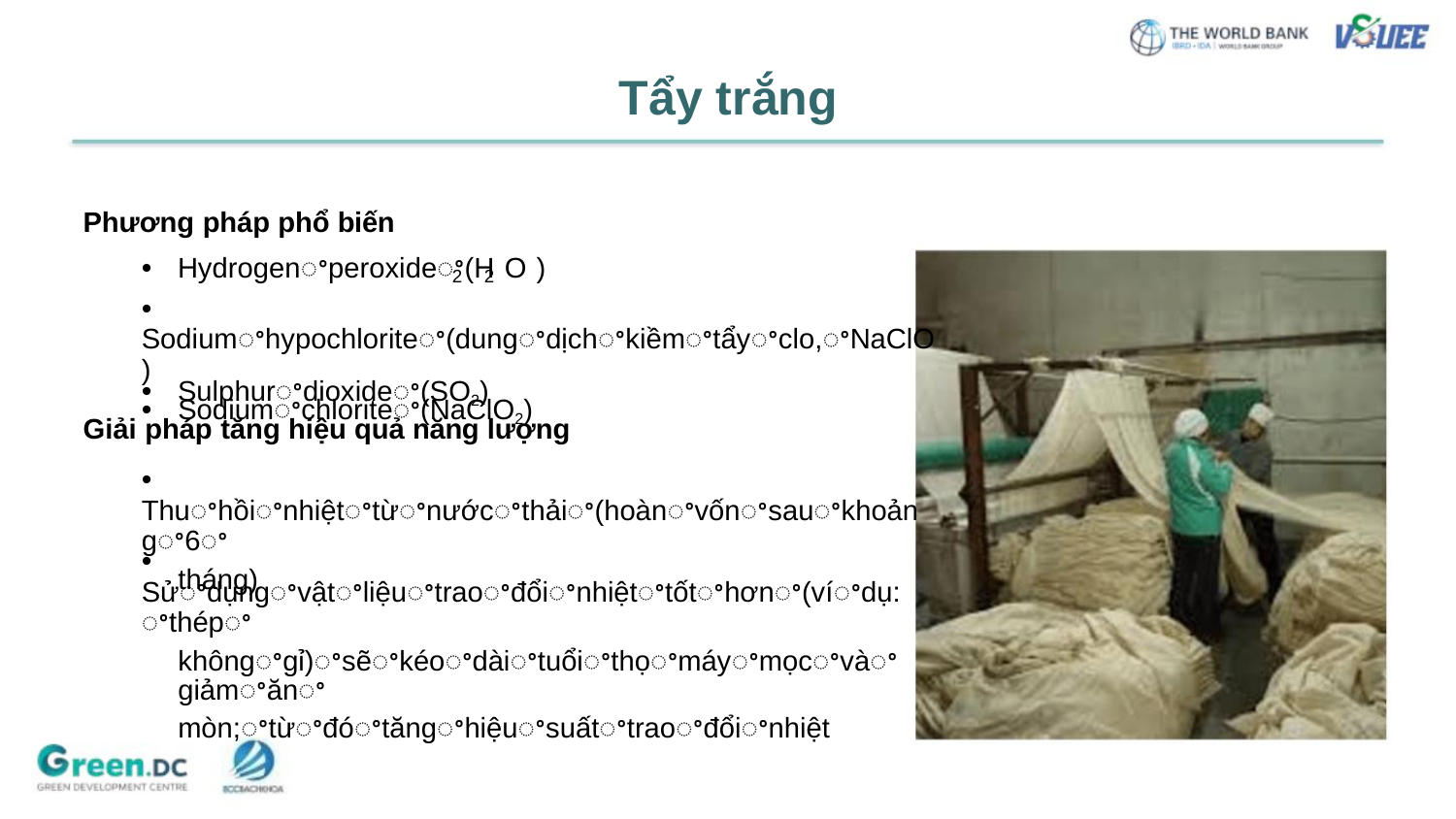

Tẩy trắng
Phương pháp phổ biến
• Hydrogenꢀperoxideꢀ(H O )
2
2
• Sodiumꢀhypochloriteꢀ(dungꢀdịchꢀkiềmꢀtẩyꢀclo,ꢀNaClO)
• Sodiumꢀchloriteꢀ(NaClO2)
• Sulphurꢀdioxideꢀ(SO2)
Giải pháp tăng hiệu quả năng lượng
• Thuꢀhồiꢀnhiệtꢀtừꢀnướcꢀthảiꢀ(hoànꢀvốnꢀsauꢀkhoảngꢀ6ꢀ
tháng)
• Sửꢀdụngꢀvậtꢀliệuꢀtraoꢀđổiꢀnhiệtꢀtốtꢀhơnꢀ(víꢀdụ:ꢀthépꢀ
khôngꢀgỉ)ꢀsẽꢀkéoꢀdàiꢀtuổiꢀthọꢀmáyꢀmọcꢀvàꢀgiảmꢀănꢀ
mòn;ꢀtừꢀđóꢀtăngꢀhiệuꢀsuấtꢀtraoꢀđổiꢀnhiệt